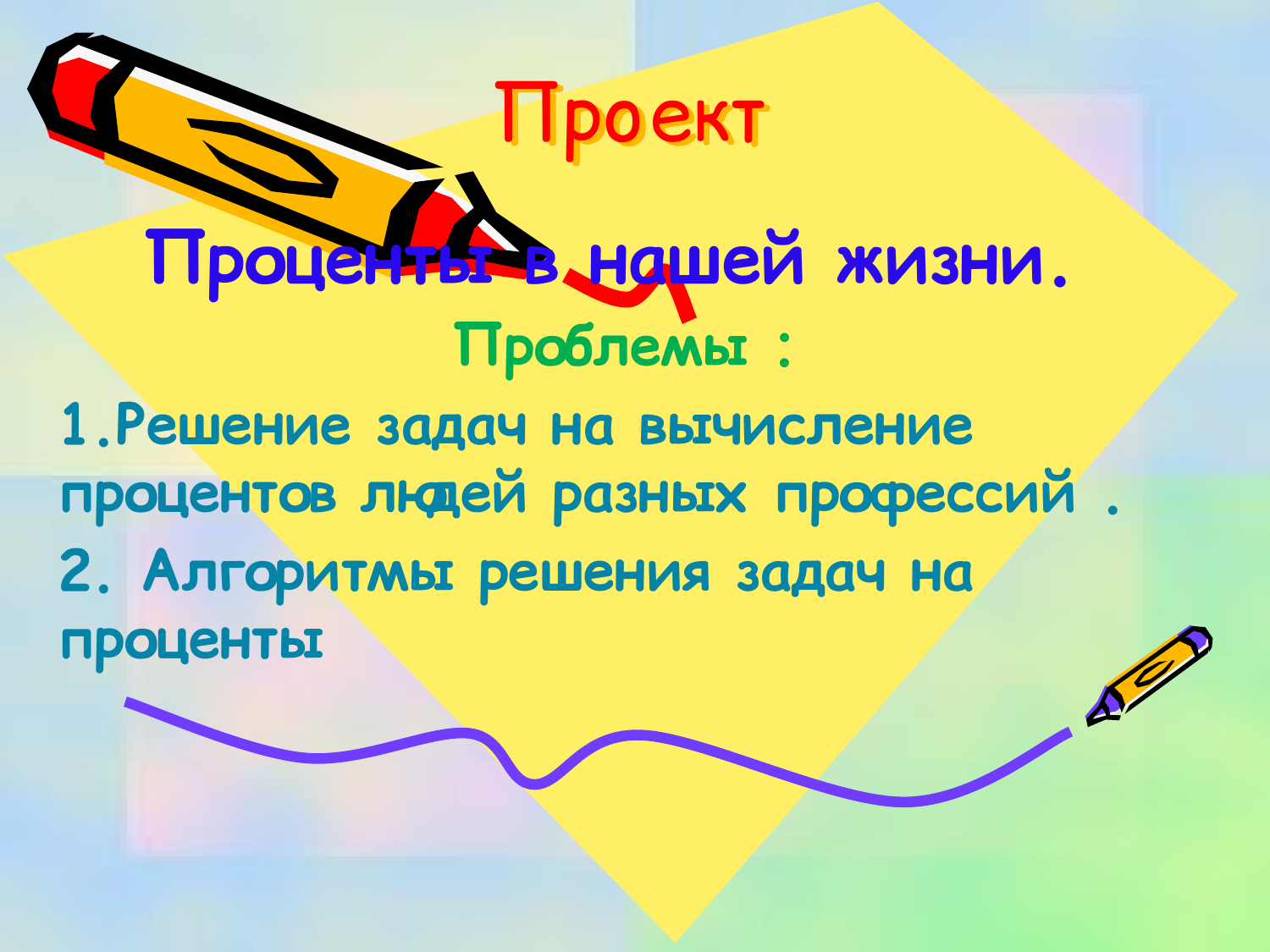

# Проект
Проценты в нашей жизни.
Проблемы :
1.Решение задач на вычисление процентов людей разных профессий .
2. Алгоритмы решения задач на проценты